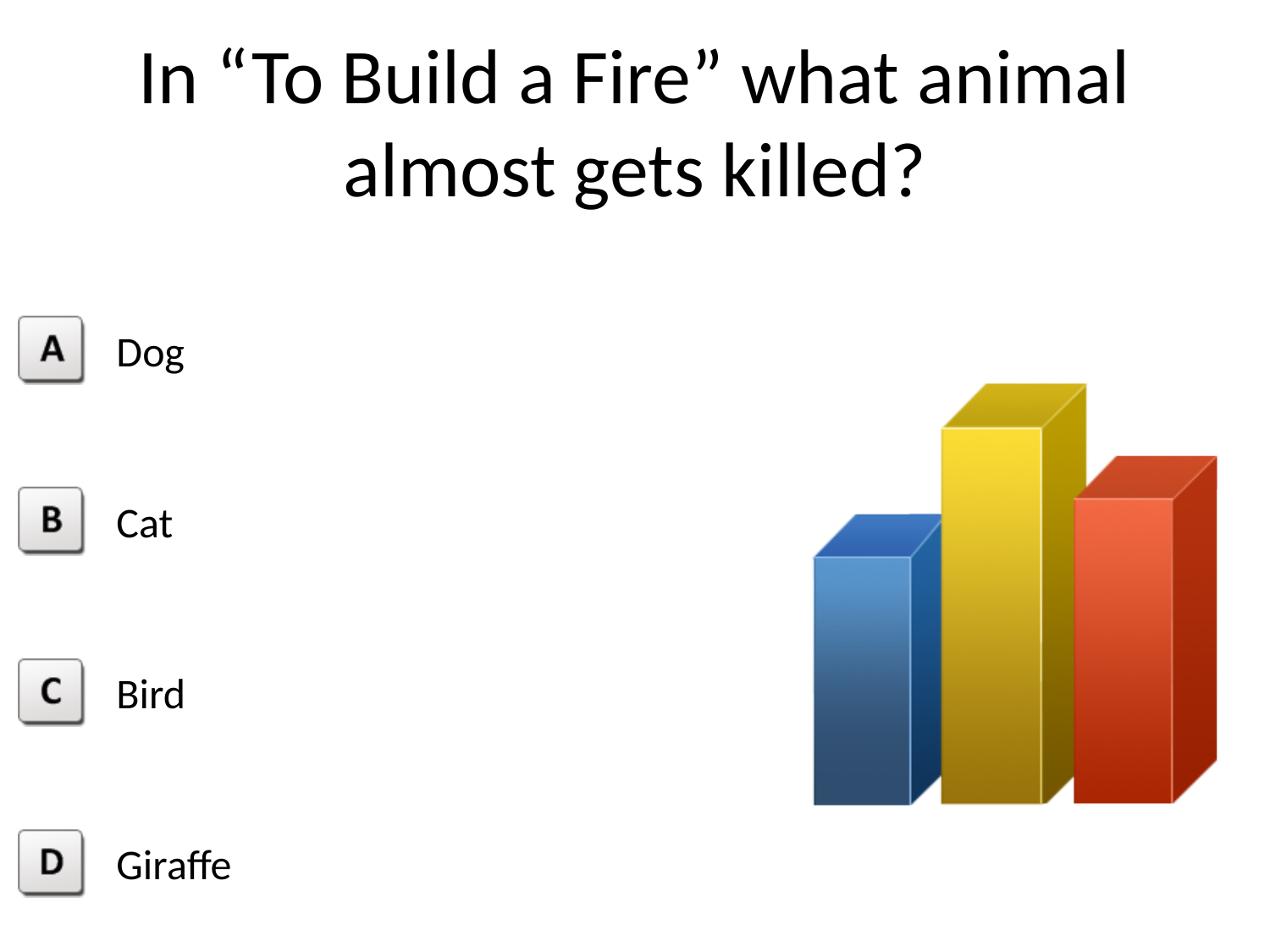

In “To Build a Fire” what animal almost gets killed?
Dog
Cat
Bird
Giraffe